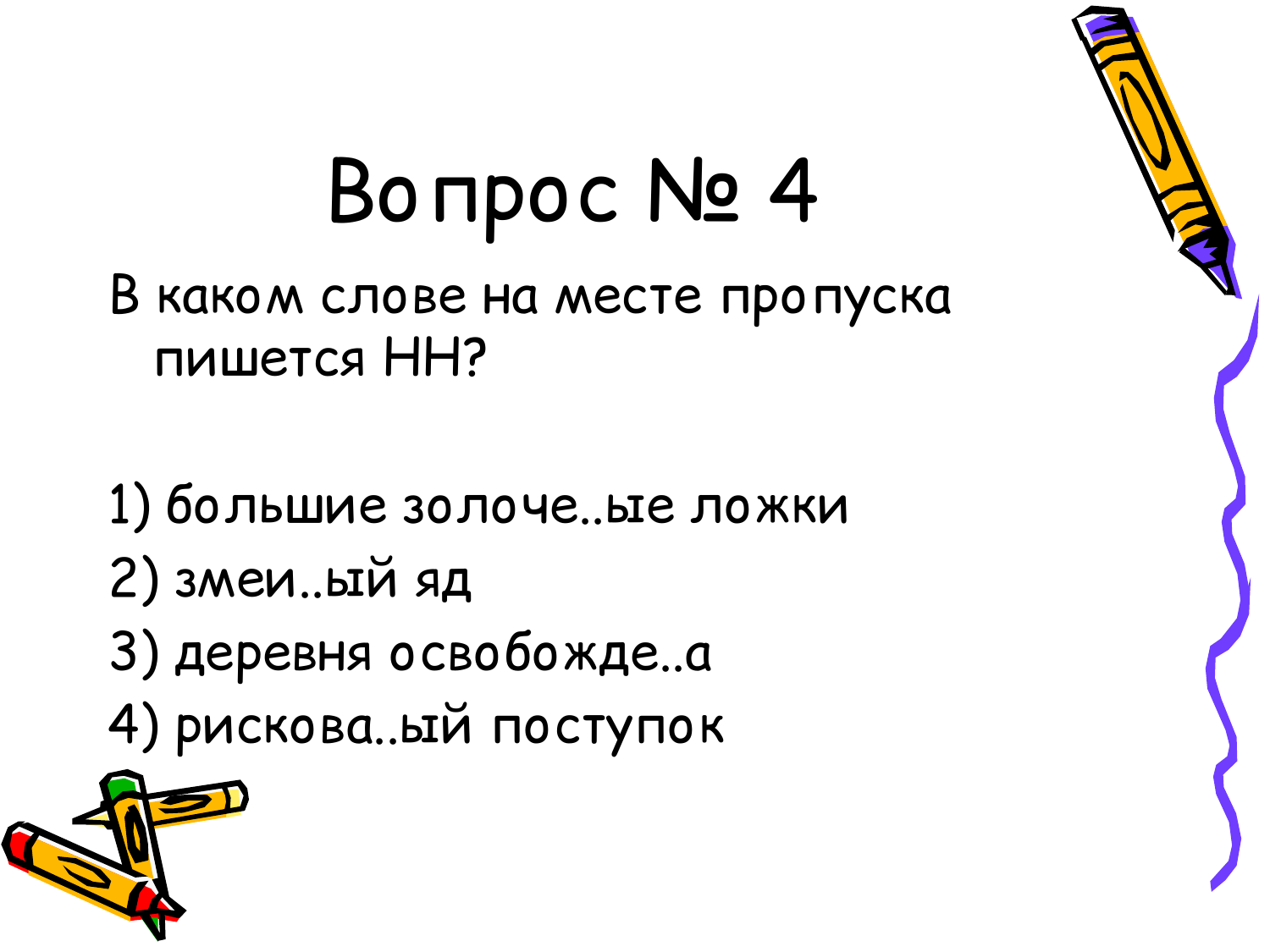

# Вопрос № 4
В каком слове на месте пропуска пишется НН?

1) большие золоче..ые ложки
2) змеи..ый яд
3) деревня освобожде..а
4) рискова..ый поступок